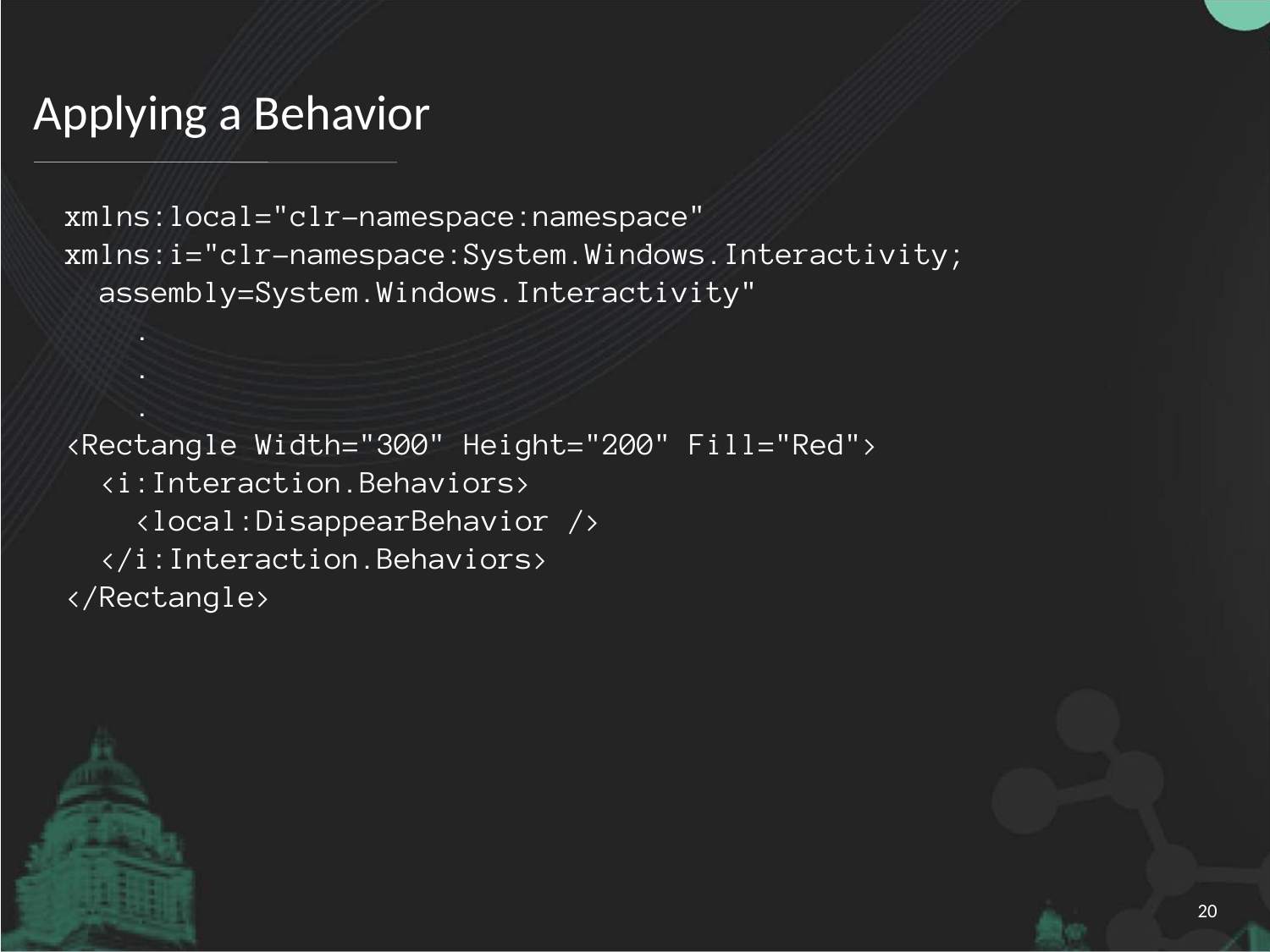

# Applying a Behavior
xmlns:local="clr-namespace:namespace"
xmlns:i="clr-namespace:System.Windows.Interactivity;
  assembly=System.Windows.Interactivity"
    .
    .
    .
<Rectangle Width="300" Height="200" Fill="Red">
  <i:Interaction.Behaviors>
    <local:DisappearBehavior />
  </i:Interaction.Behaviors>
</Rectangle>
20